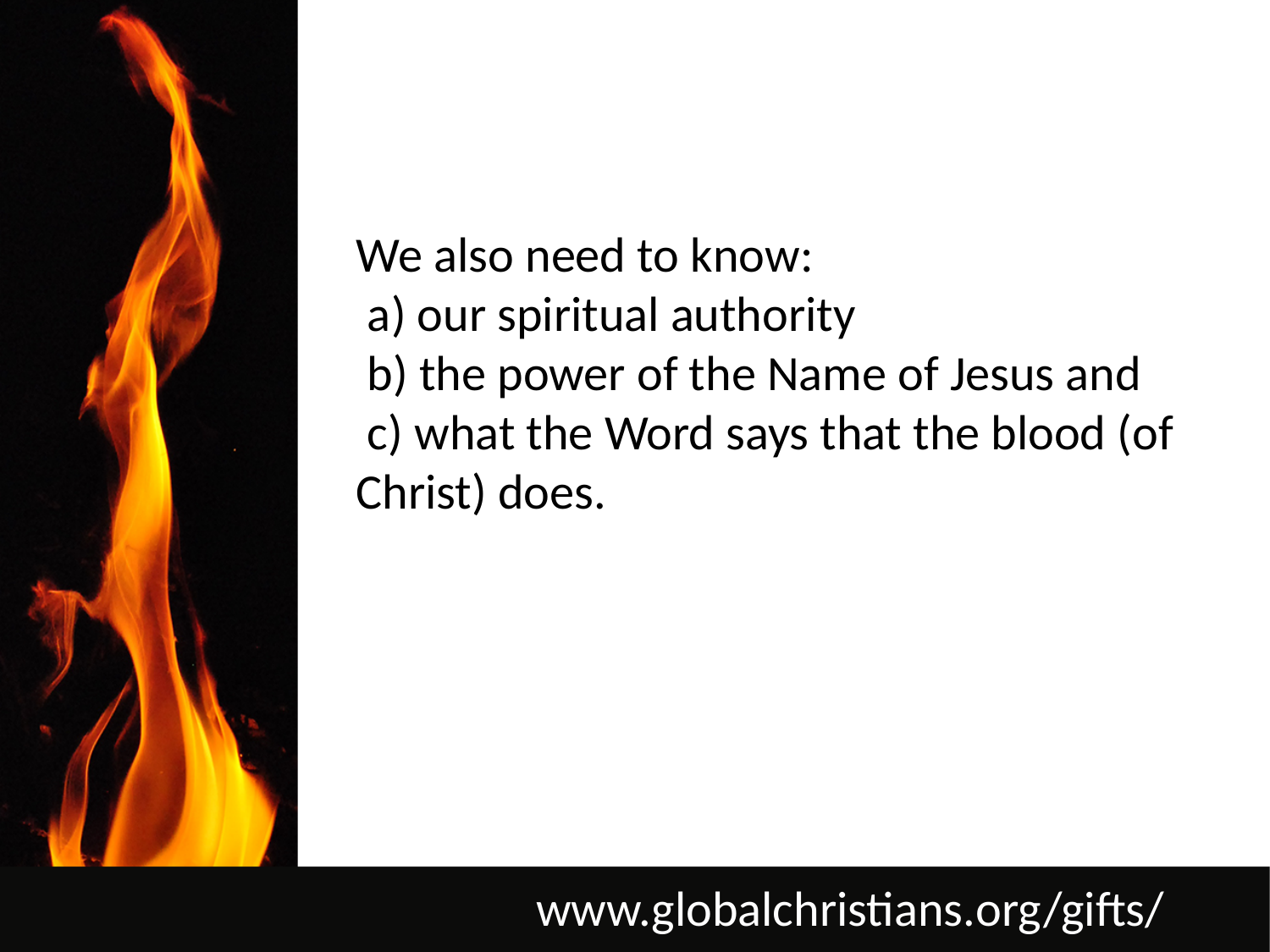

We also need to know:
 a) our spiritual authority
 b) the power of the Name of Jesus and
 c) what the Word says that the blood (of Christ) does.

www.globalchristians.org/gifts/